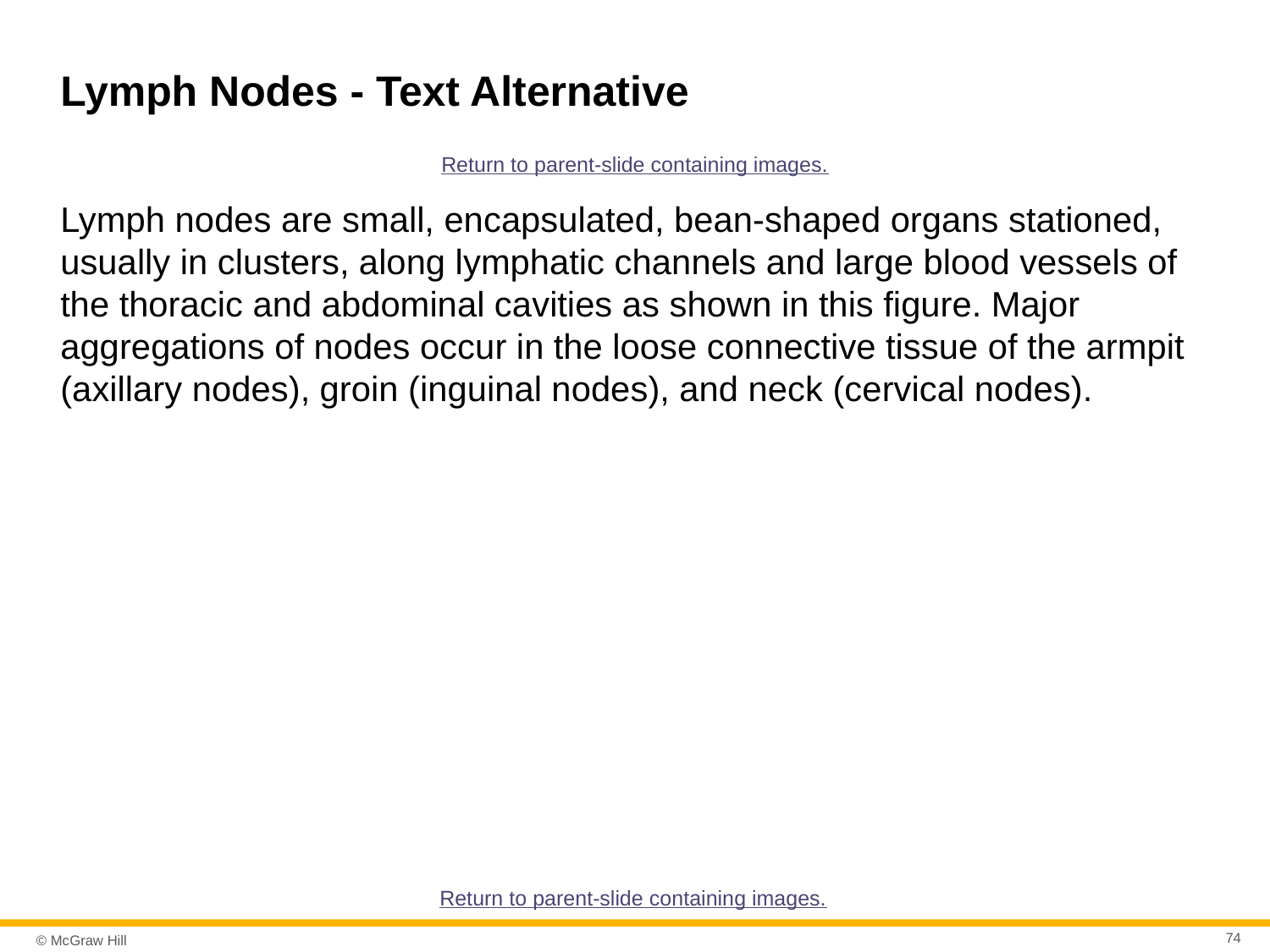

# Lymph Nodes - Text Alternative
Return to parent-slide containing images.
Lymph nodes are small, encapsulated, bean-shaped organs stationed, usually in clusters, along lymphatic chan­nels and large blood vessels of the thoracic and abdominal cavities as shown in this figure. Major aggregations of nodes occur in the loose connective tissue of the armpit (axillary nodes), groin (inguinal nodes), and neck (cervical nodes).
Return to parent-slide containing images.